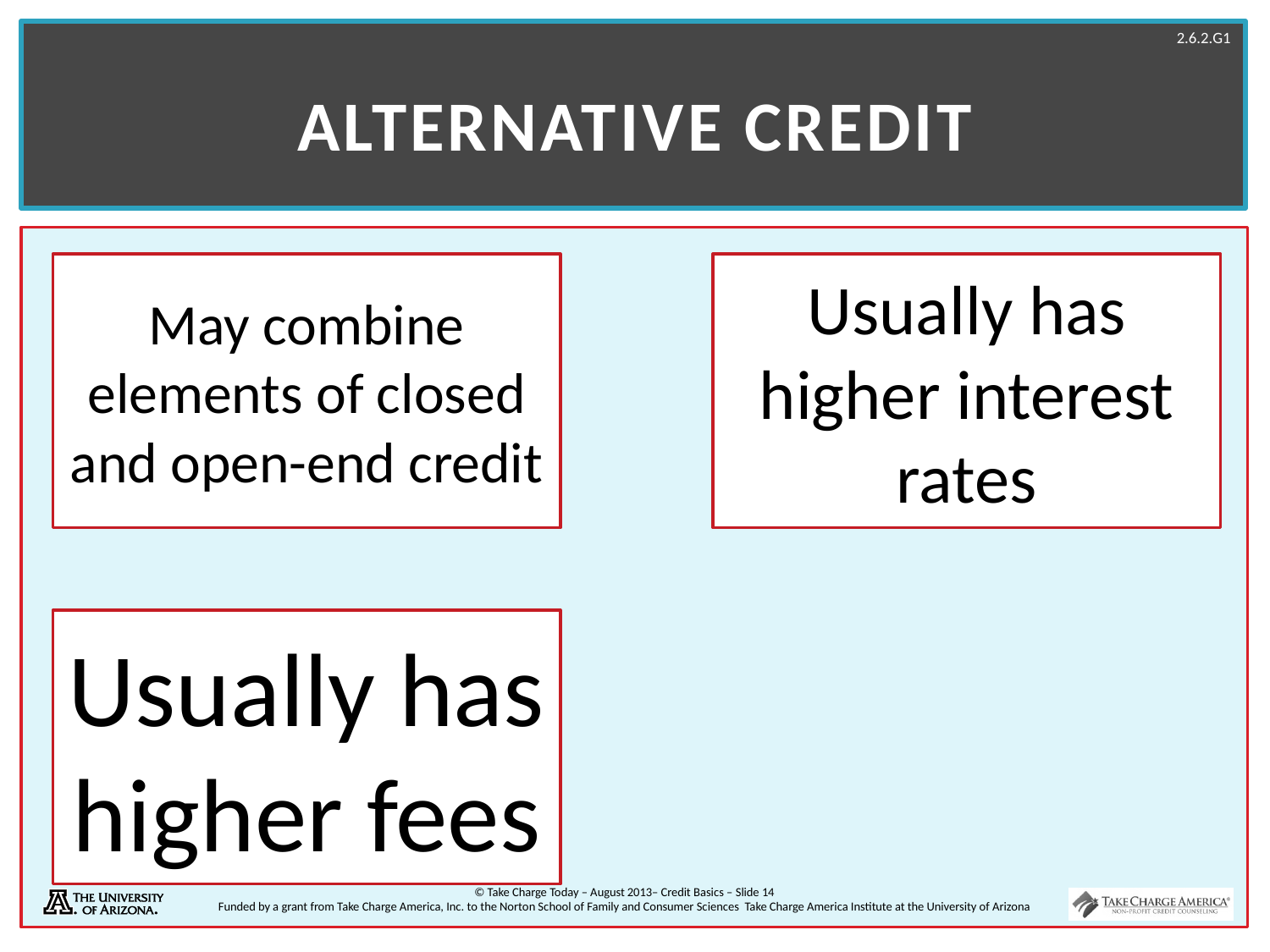

# Alternative credit
May combine elements of closed and open-end credit
Usually has higher interest rates
Usually has higher fees